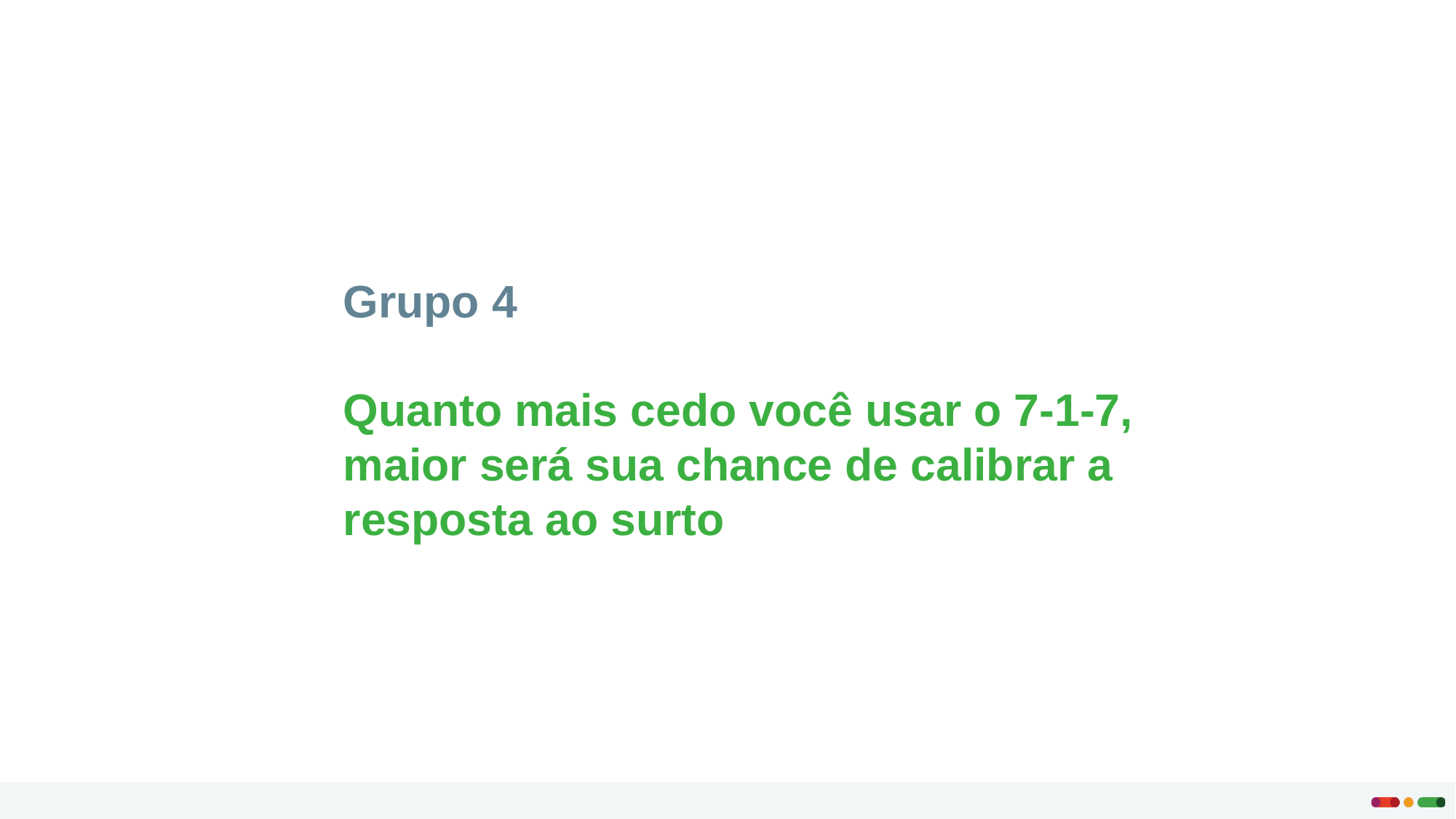

Grupo 4

Quanto mais cedo você usar o 7-1-7, maior será sua chance de calibrar a resposta ao surto